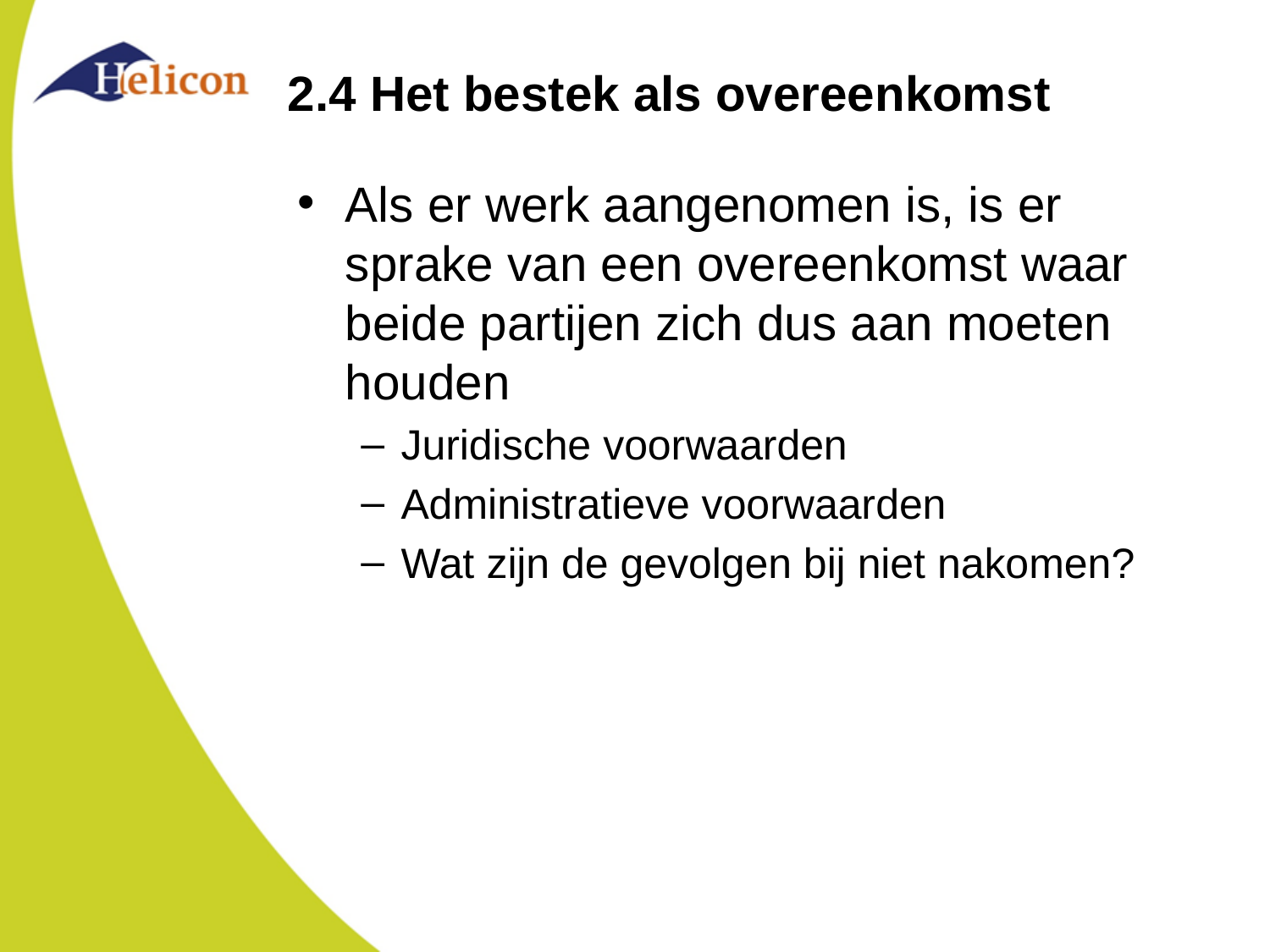

# 2.4 Het bestek als overeenkomst
Als er werk aangenomen is, is er sprake van een overeenkomst waar beide partijen zich dus aan moeten houden
Juridische voorwaarden
Administratieve voorwaarden
Wat zijn de gevolgen bij niet nakomen?